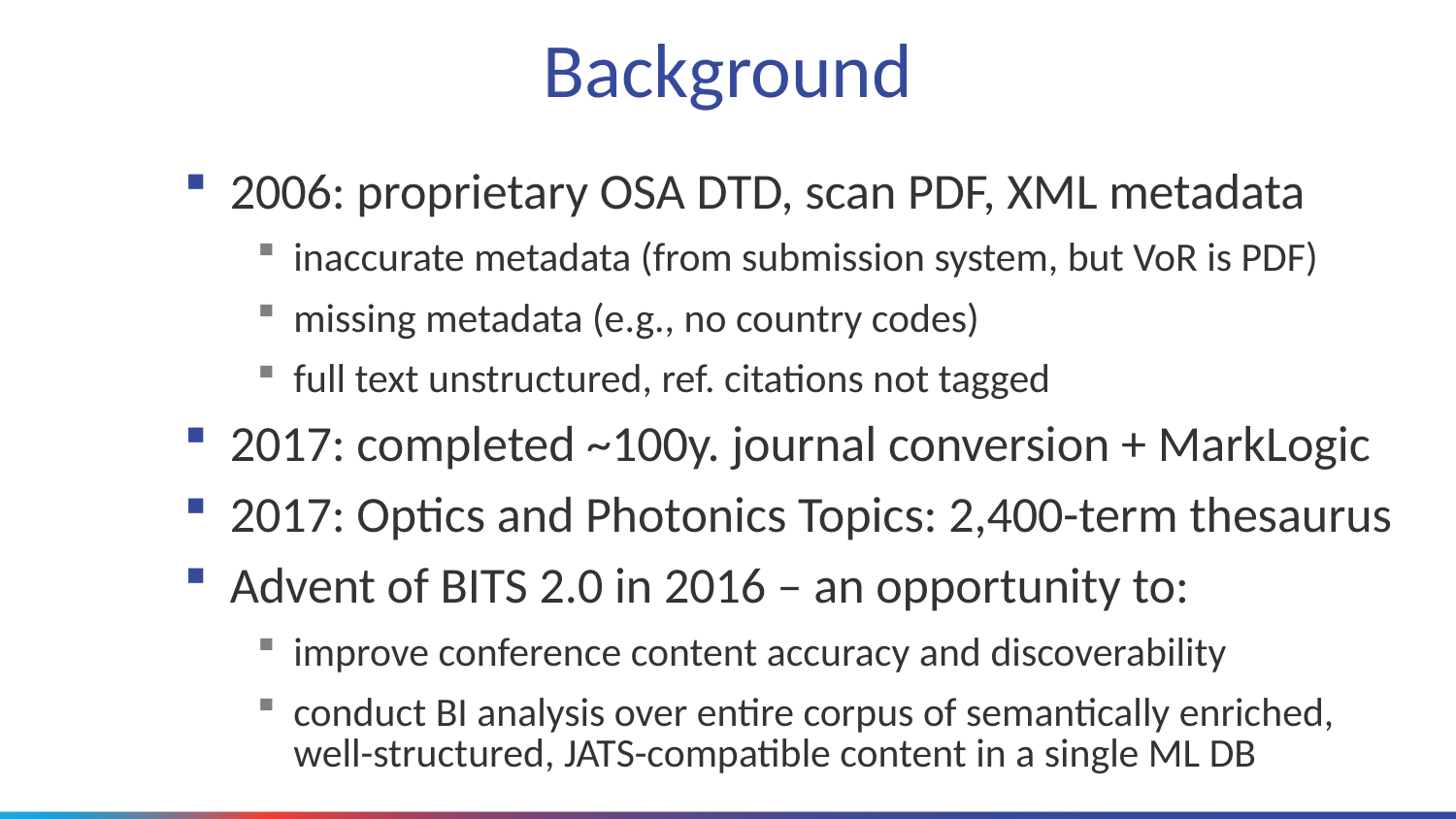

# Background
2006: proprietary OSA DTD, scan PDF, XML metadata
inaccurate metadata (from submission system, but VoR is PDF)
missing metadata (e.g., no country codes)
full text unstructured, ref. citations not tagged
2017: completed ~100y. journal conversion + MarkLogic
2017: Optics and Photonics Topics: 2,400-term thesaurus
Advent of BITS 2.0 in 2016 – an opportunity to:
improve conference content accuracy and discoverability
conduct BI analysis over entire corpus of semantically enriched, well-structured, JATS-compatible content in a single ML DB